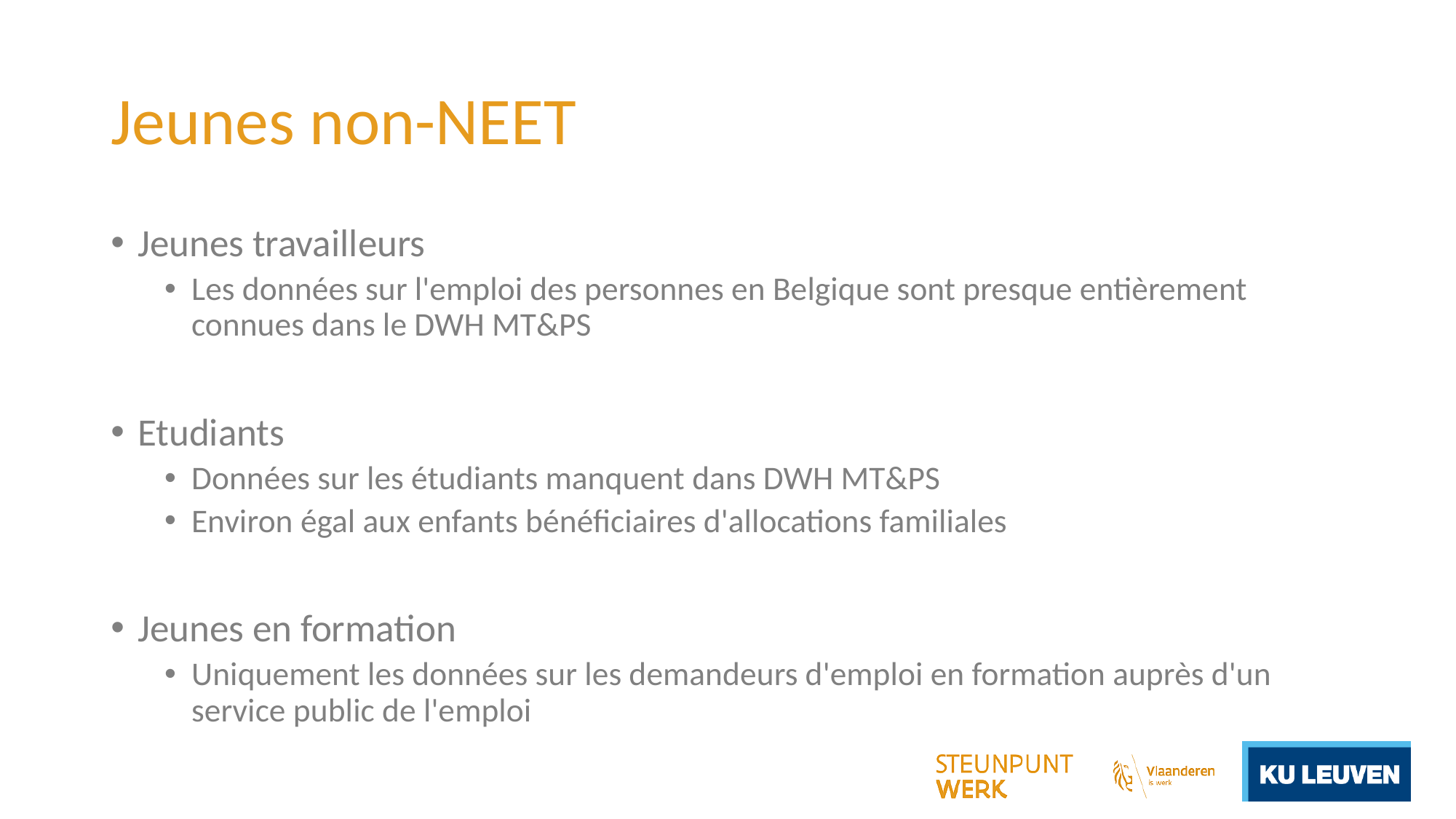

# Jeunes non-NEET
Jeunes travailleurs
Les données sur l'emploi des personnes en Belgique sont presque entièrement connues dans le DWH MT&PS

Etudiants
Données sur les étudiants manquent dans DWH MT&PS
Environ égal aux enfants bénéficiaires d'allocations familiales

Jeunes en formation
Uniquement les données sur les demandeurs d'emploi en formation auprès d'un service public de l'emploi